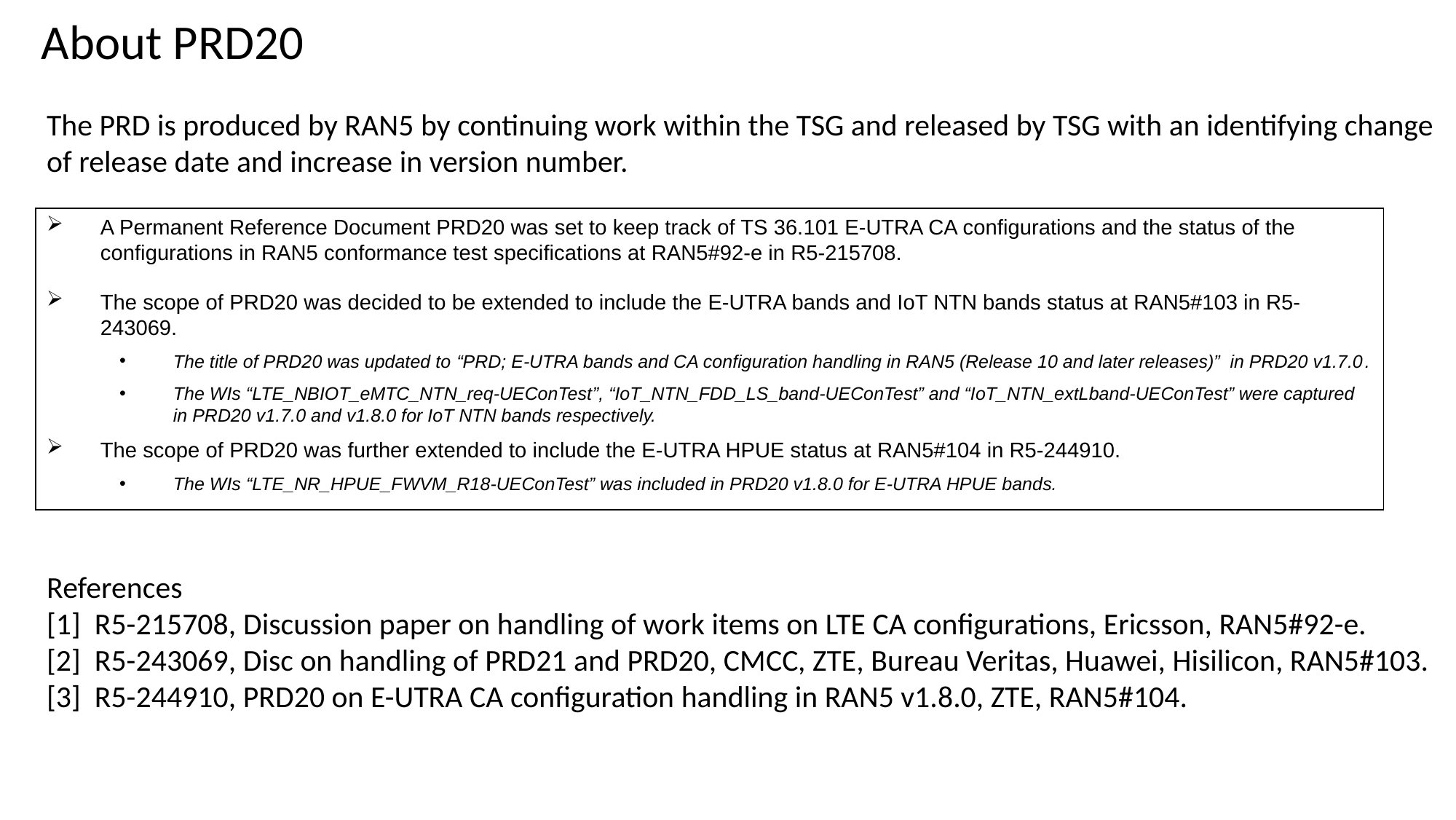

# About PRD20
The PRD is produced by RAN5 by continuing work within the TSG and released by TSG with an identifying change of release date and increase in version number.

A Permanent Reference Document PRD20 was set to keep track of TS 36.101 E-UTRA CA configurations and the status of the configurations in RAN5 conformance test specifications at RAN5#92-e in R5-215708.
The scope of PRD20 was decided to be extended to include the E-UTRA bands and IoT NTN bands status at RAN5#103 in R5-243069.
The title of PRD20 was updated to “PRD; E-UTRA bands and CA configuration handling in RAN5 (Release 10 and later releases)”  in PRD20 v1.7.0.
The WIs “LTE_NBIOT_eMTC_NTN_req-UEConTest”, “IoT_NTN_FDD_LS_band-UEConTest” and “IoT_NTN_extLband-UEConTest” were captured in PRD20 v1.7.0 and v1.8.0 for IoT NTN bands respectively.
The scope of PRD20 was further extended to include the E-UTRA HPUE status at RAN5#104 in R5-244910.
The WIs “LTE_NR_HPUE_FWVM_R18-UEConTest” was included in PRD20 v1.8.0 for E-UTRA HPUE bands.
References
[1]  R5-215708, Discussion paper on handling of work items on LTE CA configurations, Ericsson, RAN5#92-e.
[2]  R5-243069, Disc on handling of PRD21 and PRD20, CMCC, ZTE, Bureau Veritas, Huawei, Hisilicon, RAN5#103.
[3]  R5-244910, PRD20 on E-UTRA CA configuration handling in RAN5 v1.8.0, ZTE, RAN5#104.